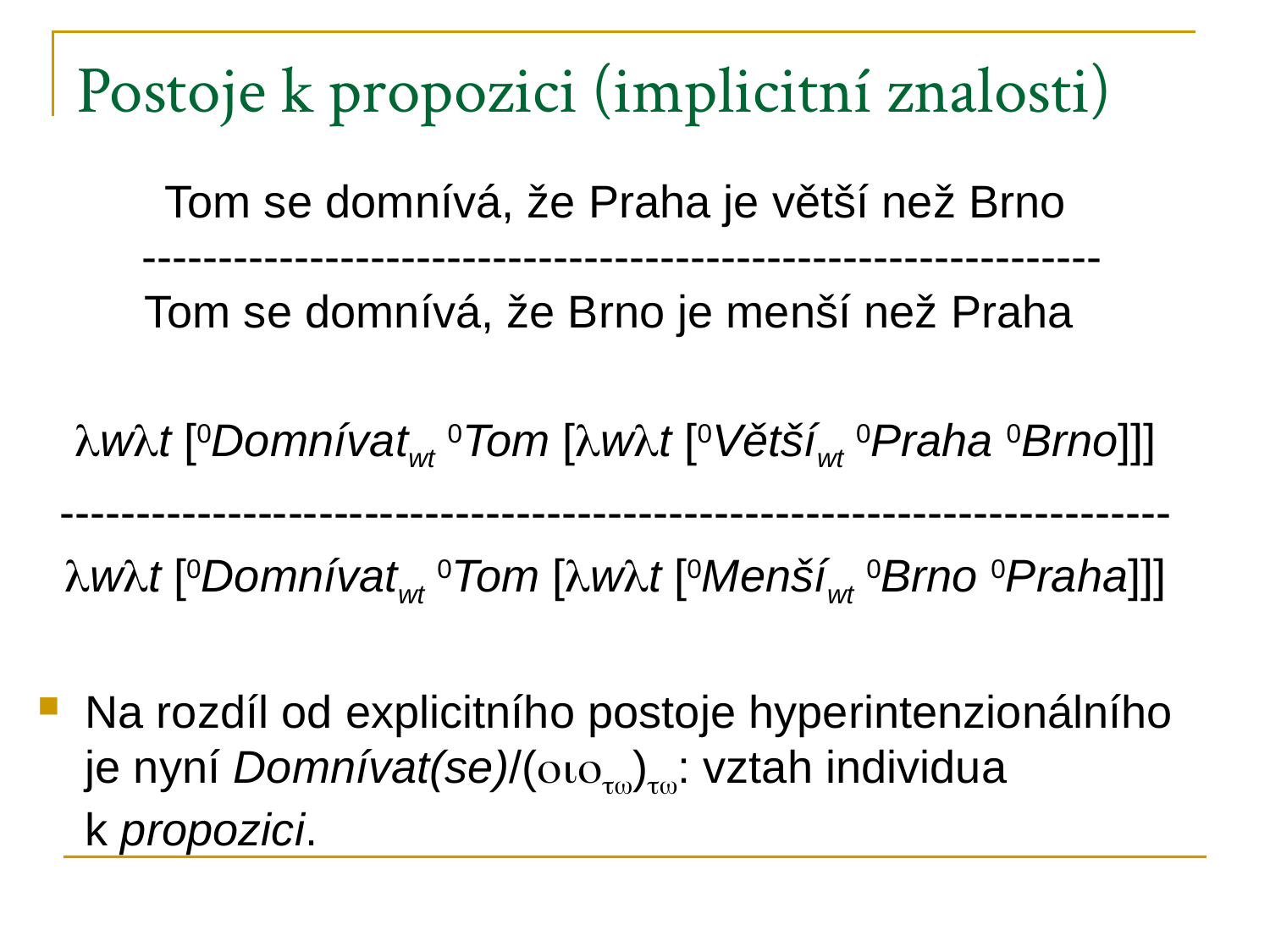

# Postoje k propozici (implicitní znalosti)
Tom se domnívá, že Praha je větší než Brno
 ---------------------------------------------------------------
Tom se domnívá, že Brno je menší než Praha

λwλt [0Domnívatwt 0Tom [λwλt [0Většíwt 0Praha 0Brno]]]
-------------------------------------------------------------------------
λwλt [0Domnívatwt 0Tom [λwλt [0Menšíwt 0Brno 0Praha]]]

Na rozdíl od explicitního postoje hyperintenzionálního je nyní Domnívat(se)/(οιοτω)τω: vztah individua k propozici.